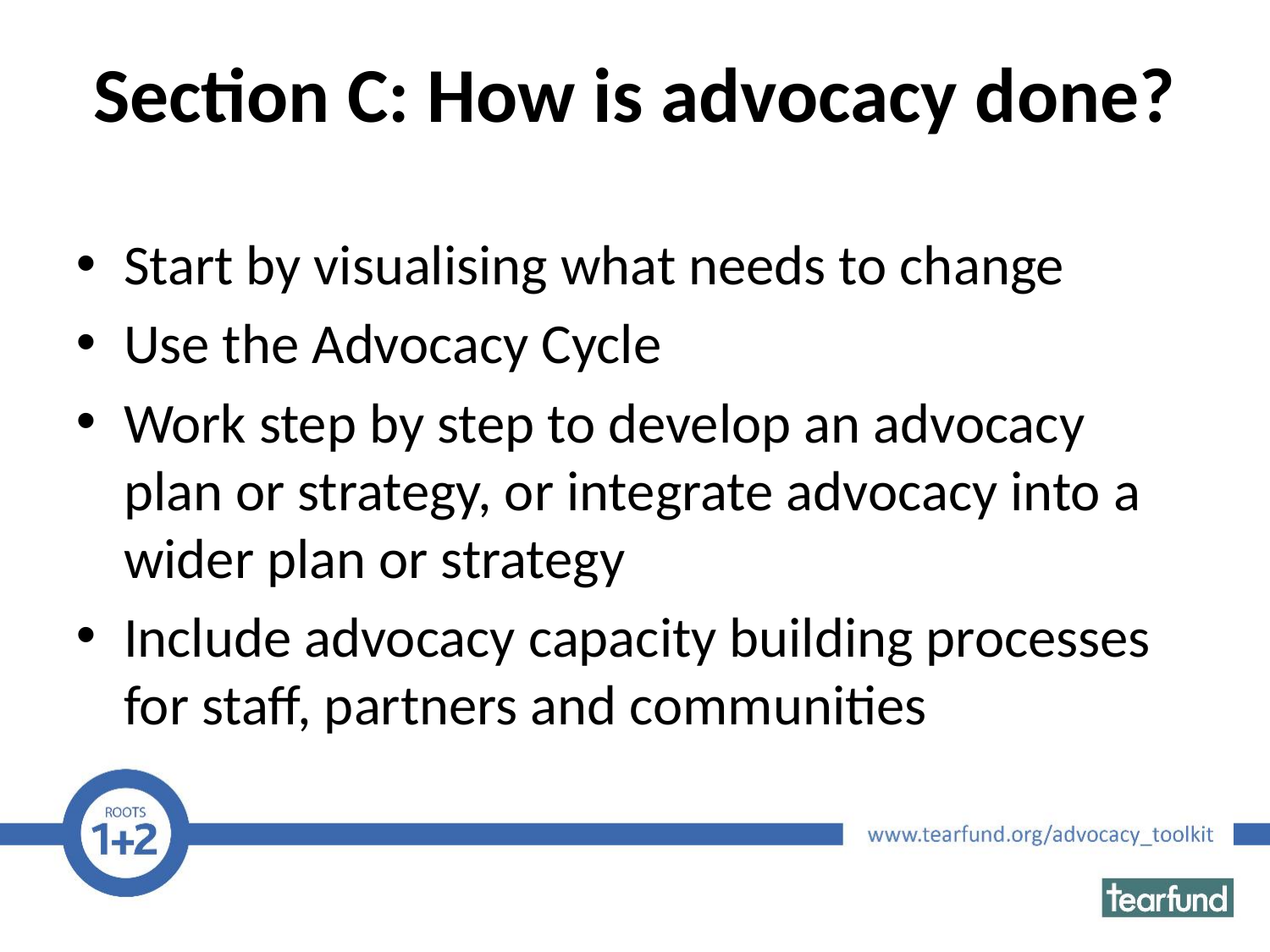

# Section C: How is advocacy done?
Start by visualising what needs to change
Use the Advocacy Cycle
Work step by step to develop an advocacy plan or strategy, or integrate advocacy into a wider plan or strategy
Include advocacy capacity building processes for staff, partners and communities